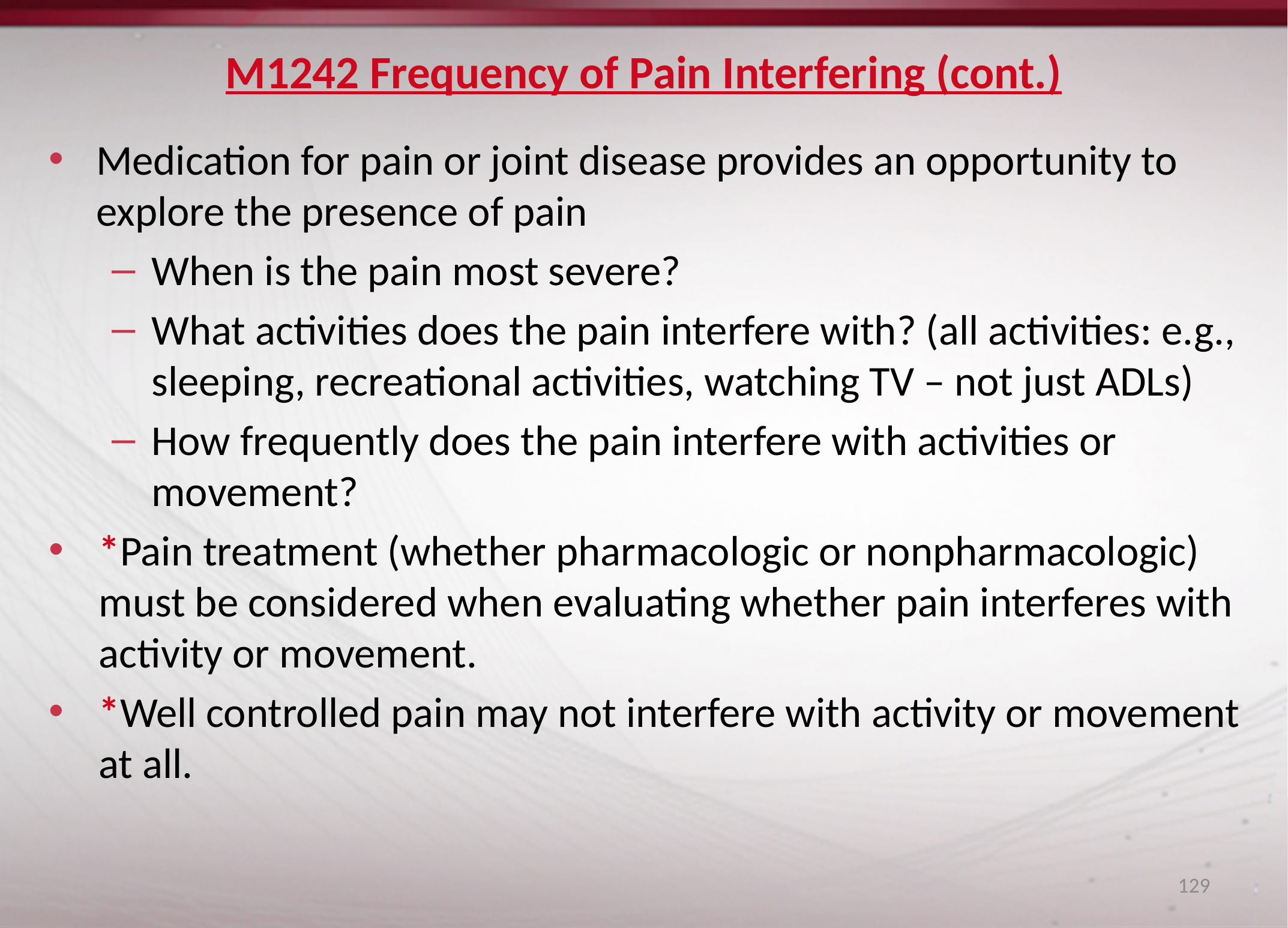

# M1242 Frequency of Pain Interfering (cont.)
Medication for pain or joint disease provides an opportunity to explore the presence of pain
When is the pain most severe?
What activities does the pain interfere with? (all activities: e.g., sleeping, recreational activities, watching TV – not just ADLs)
How frequently does the pain interfere with activities or movement?
*Pain treatment (whether pharmacologic or nonpharmacologic) must be considered when evaluating whether pain interferes with activity or movement.
*Well controlled pain may not interfere with activity or movement at all.
129